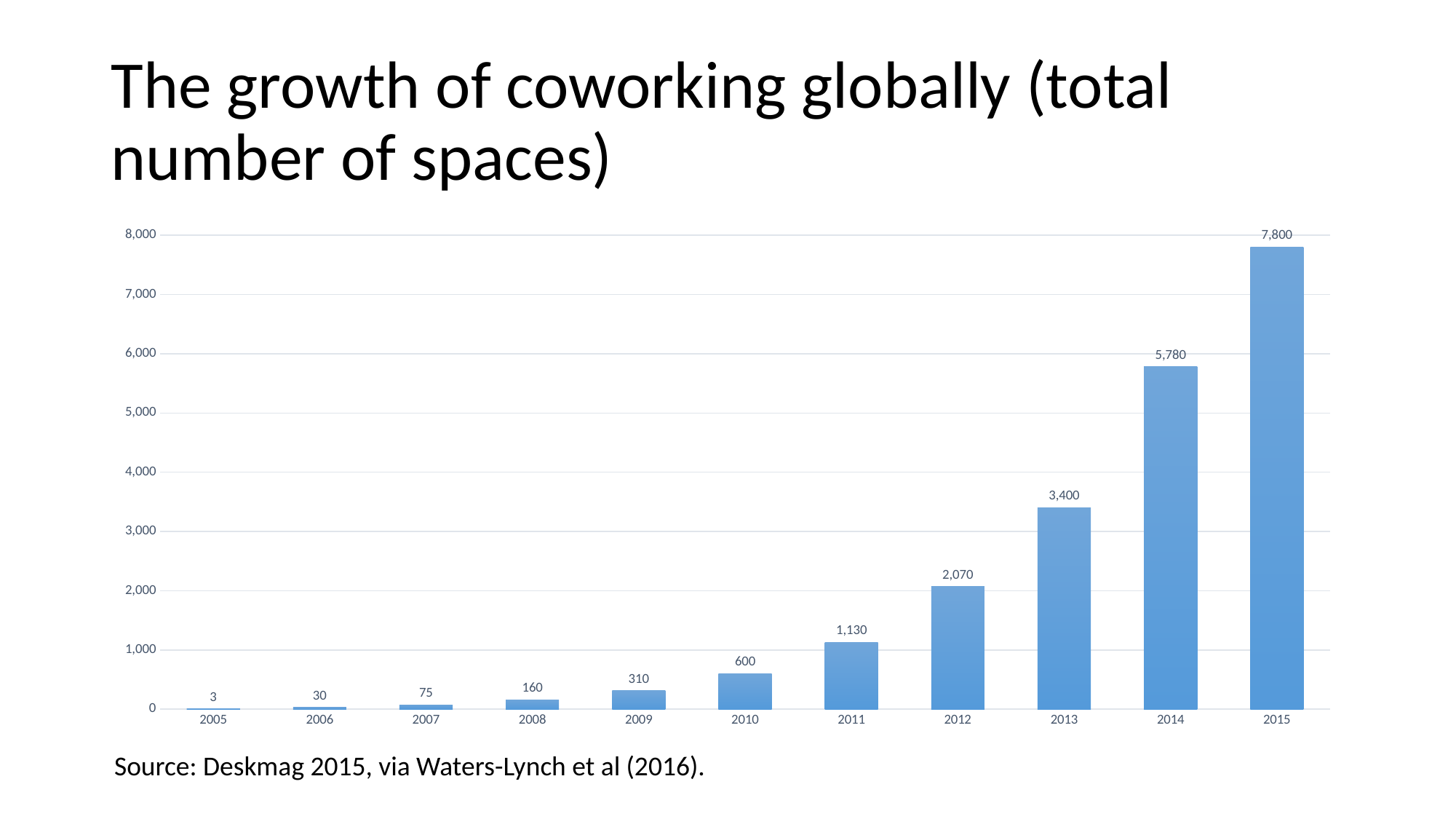

# The growth of coworking globally (total number of spaces)

### Chart

| Category | Global Coworking Spaces |
|---|---|
| 2005 | 3.0 |
| 2006 | 30.0 |
| 2007 | 75.0 |
| 2008 | 160.0 |
| 2009 | 310.0 |
| 2010 | 600.0 |
| 2011 | 1130.0 |
| 2012 | 2070.0 |
| 2013 | 3400.0 |
| 2014 | 5780.0 |
| 2015 | 7800.0 |
Source: Deskmag 2015, via Waters-Lynch et al (2016).